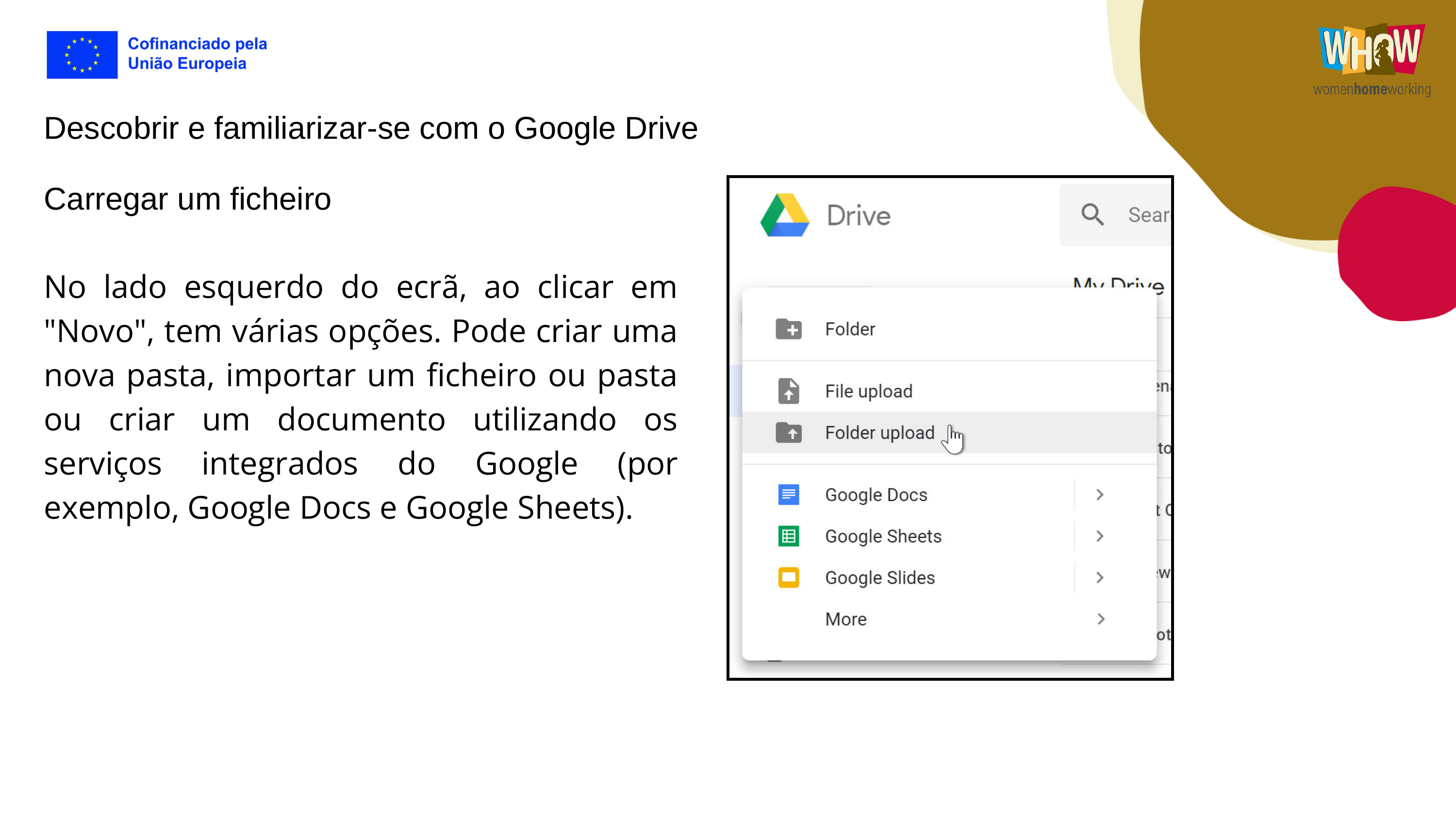

Descobrir e familiarizar-se com o Google Drive
Carregar um ficheiro

No lado esquerdo do ecrã, ao clicar em "Novo", tem várias opções. Pode criar uma nova pasta, importar um ficheiro ou pasta ou criar um documento utilizando os serviços integrados do Google (por exemplo, Google Docs e Google Sheets).